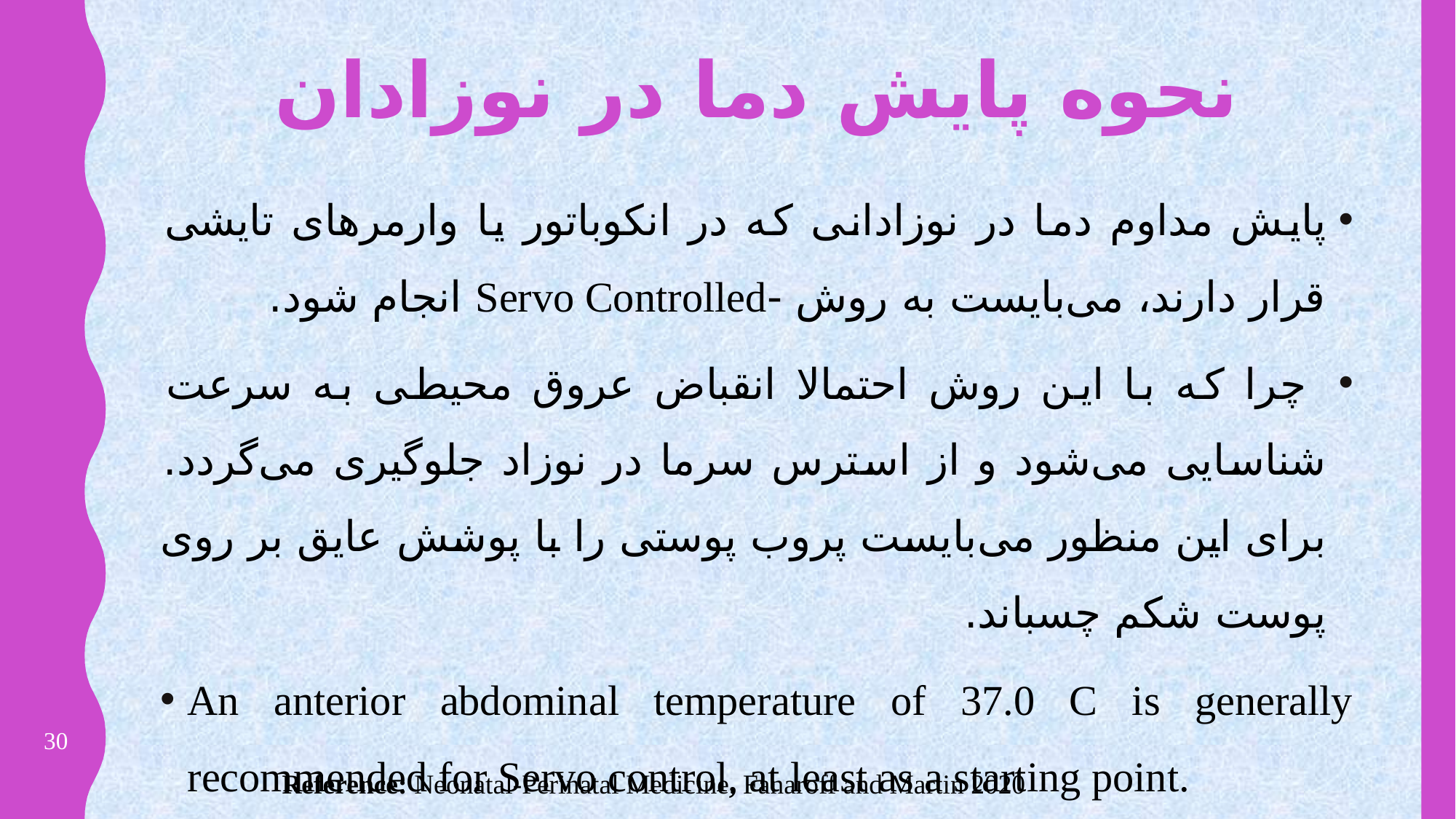

# نحوه پایش دما در نوزادان
پایش مداوم دما در نوزادانی که در انکوباتور یا وارمرهای تایشی قرار دارند، می‌بایست به روش -Servo Controlled انجام شود.
 چرا که با این روش احتمالا انقباض عروق محیطی به سرعت شناسایی می‌شود و از استرس سرما در نوزاد جلوگیری می‌گردد. برای این منظور می‌بایست پروب پوستی را با پوشش عایق بر روی پوست شکم چسباند.
An anterior abdominal temperature of 37.0 C is generally recommended for Servo control, at least as a starting point.

30
Reference: Neonatal-Perinatal Medicine, Fanaroff and Martin 2020